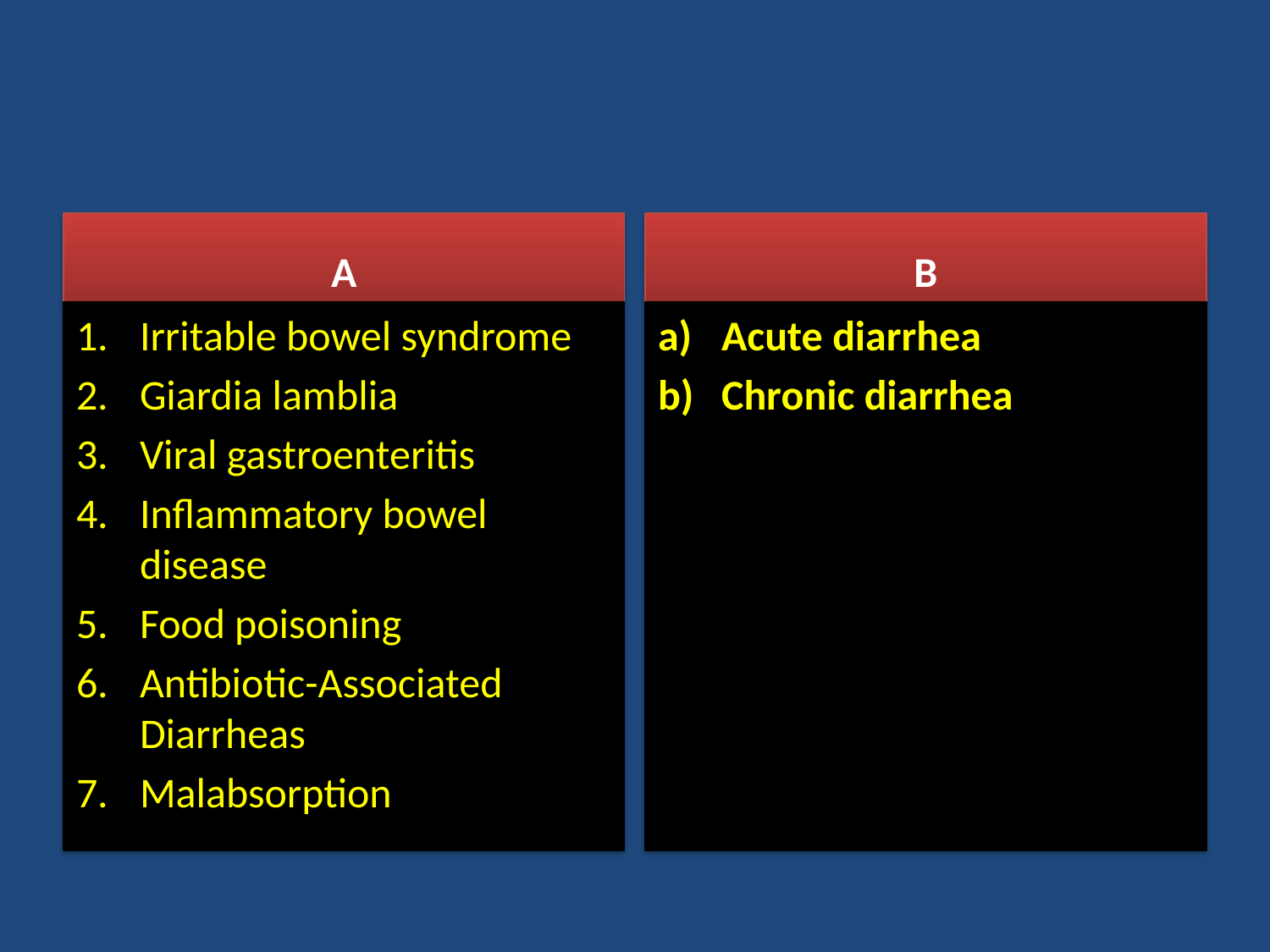

#
A
B
Irritable bowel syndrome
Giardia lamblia
Viral gastroenteritis
Inflammatory bowel disease
Food poisoning
Antibiotic-Associated Diarrheas
Malabsorption
Acute diarrhea
Chronic diarrhea